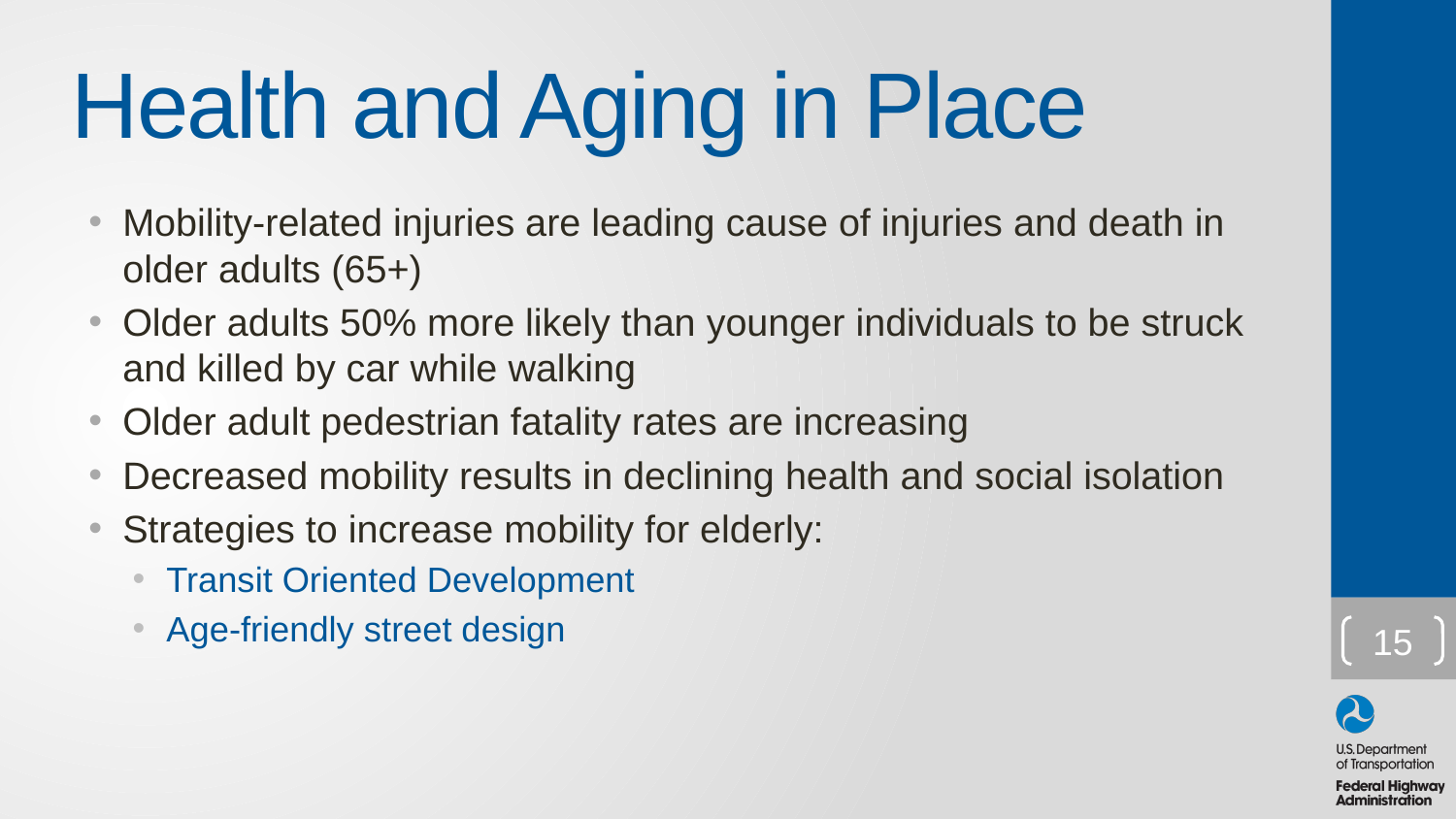

# Health and Aging in Place
Mobility-related injuries are leading cause of injuries and death in older adults (65+)
Older adults 50% more likely than younger individuals to be struck and killed by car while walking
Older adult pedestrian fatality rates are increasing
Decreased mobility results in declining health and social isolation
Strategies to increase mobility for elderly:
Transit Oriented Development
Age-friendly street design

15